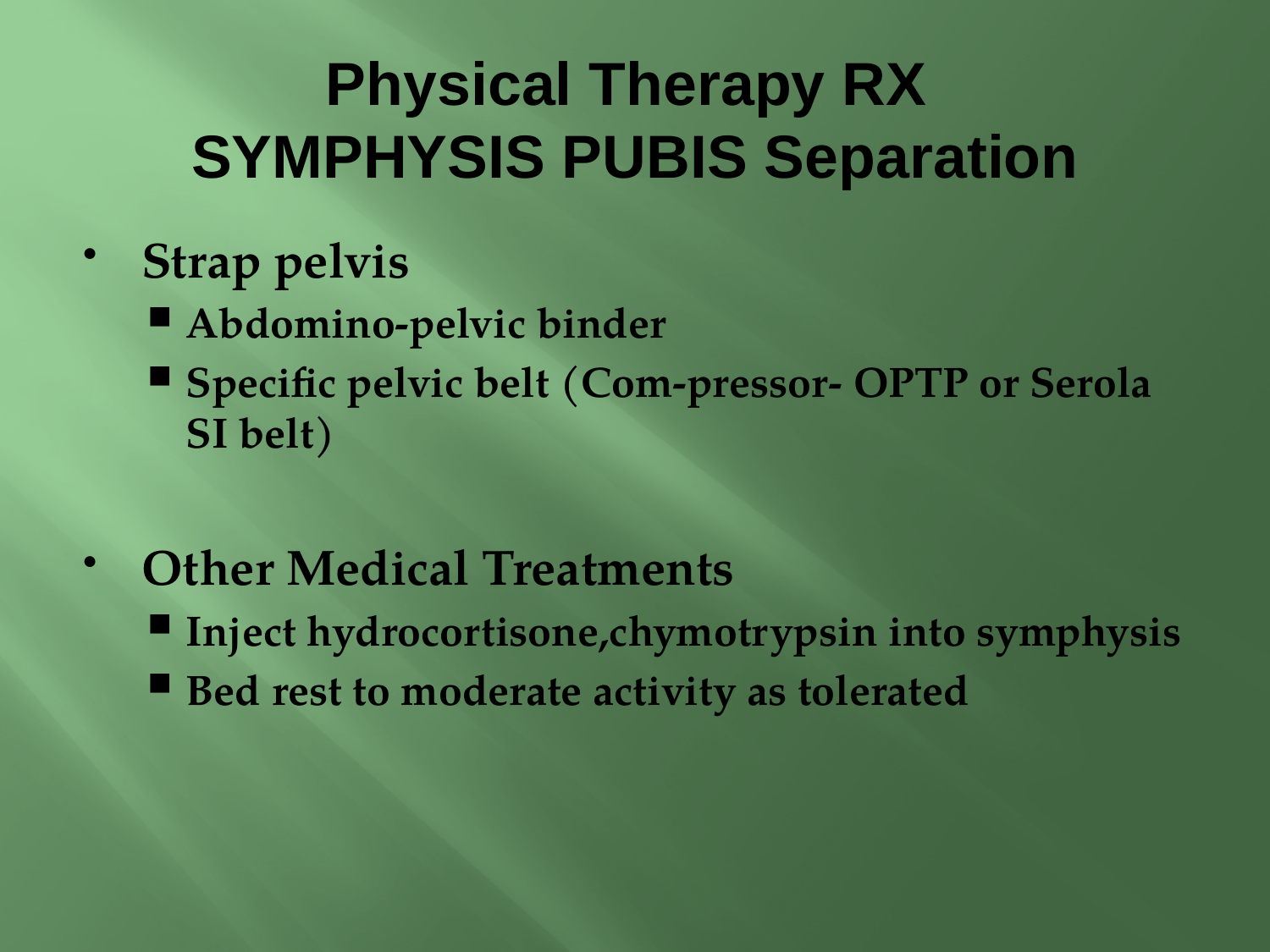

# Physical Therapy RX SYMPHYSIS PUBIS Separation
Strap pelvis
Abdomino-pelvic binder
Specific pelvic belt (Com-pressor- OPTP or Serola SI belt)

Other Medical Treatments
Inject hydrocortisone,chymotrypsin into symphysis
Bed rest to moderate activity as tolerated